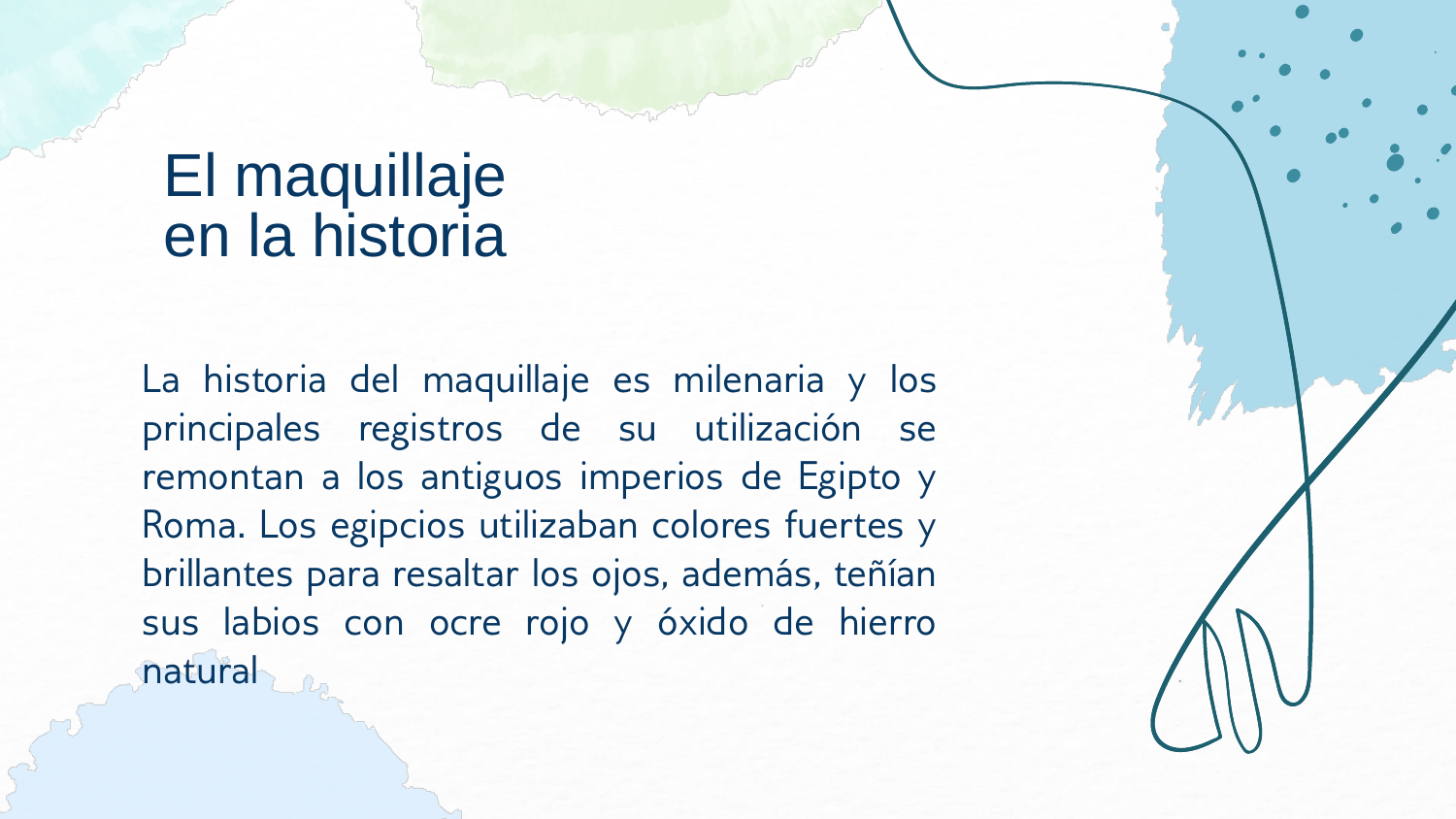

# El maquillaje en la historia
La historia del maquillaje es milenaria y los principales registros de su utilización se remontan a los antiguos imperios de Egipto y Roma. Los egipcios utilizaban colores fuertes y brillantes para resaltar los ojos, además, teñían sus labios con ocre rojo y óxido de hierro natural